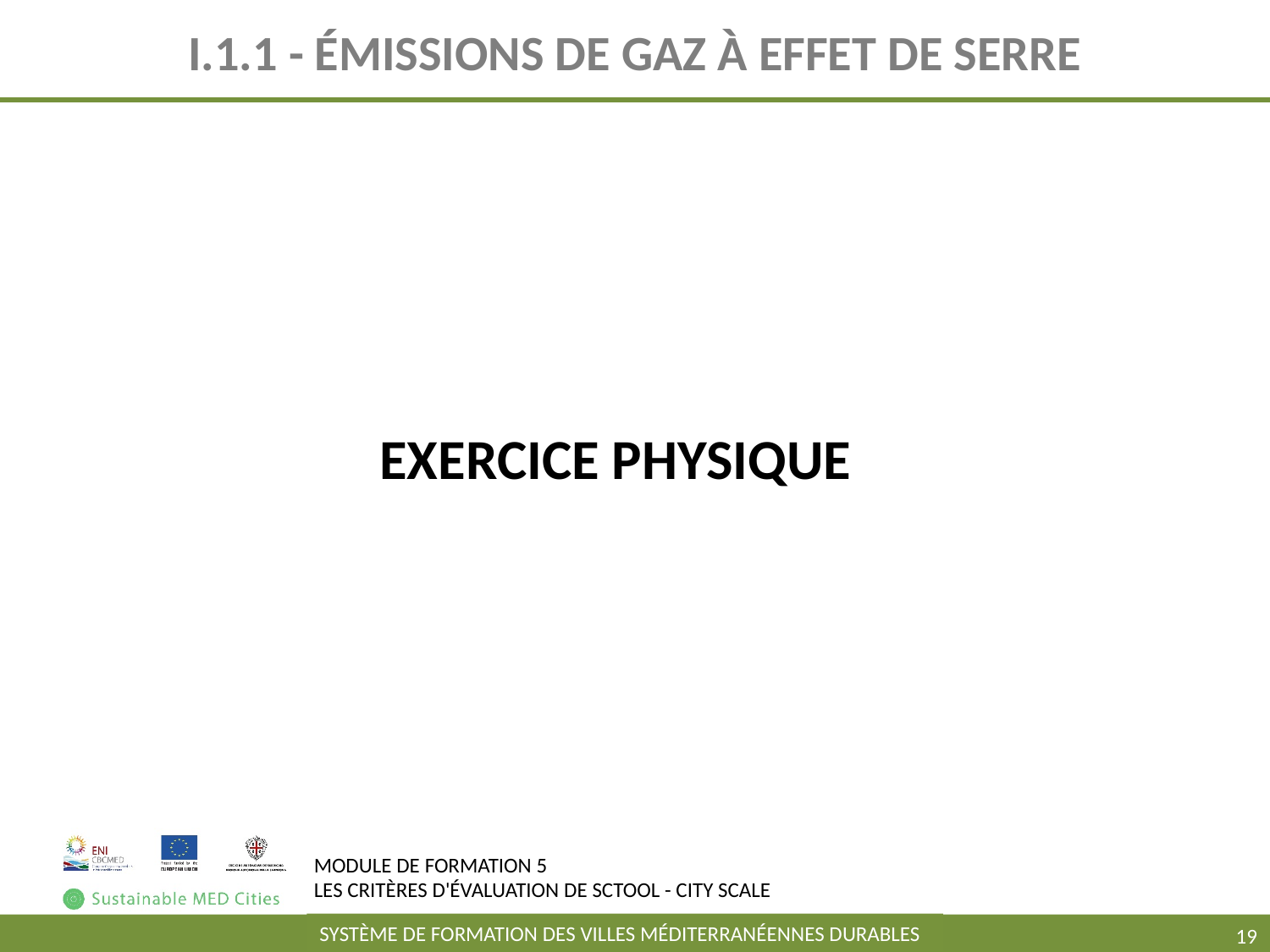

# I.1.1 - ÉMISSIONS DE GAZ À EFFET DE SERRE

EXERCICE PHYSIQUE

SYSTÈME DE FORMATION DES VILLES MÉDITERRANÉENNES DURABLES
19